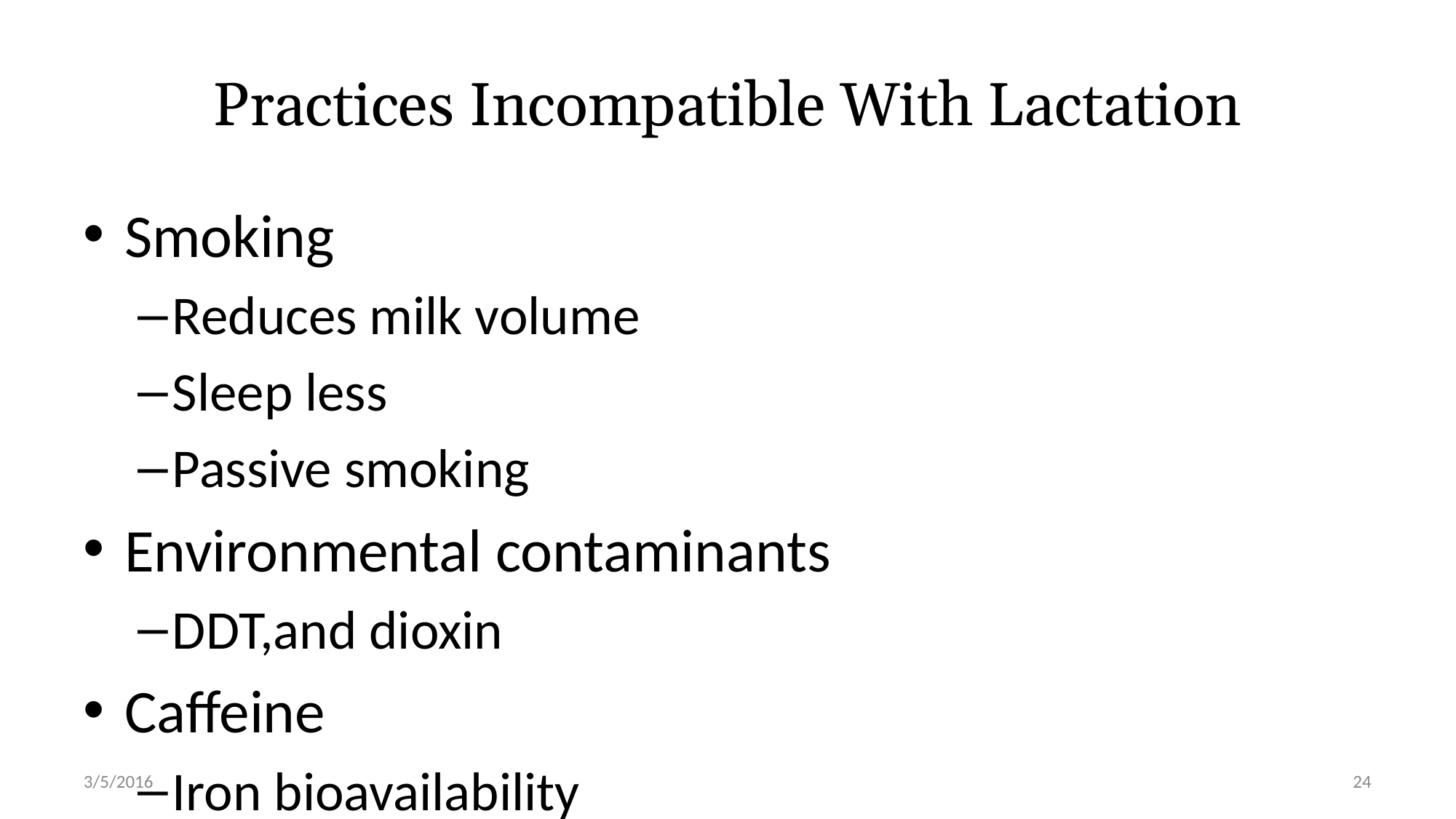

# Practices Incompatible With Lactation
Smoking
Reduces milk volume
Sleep less
Passive smoking
Environmental contaminants
DDT,and dioxin
Caffeine
Iron bioavailability
3/5/2016
24